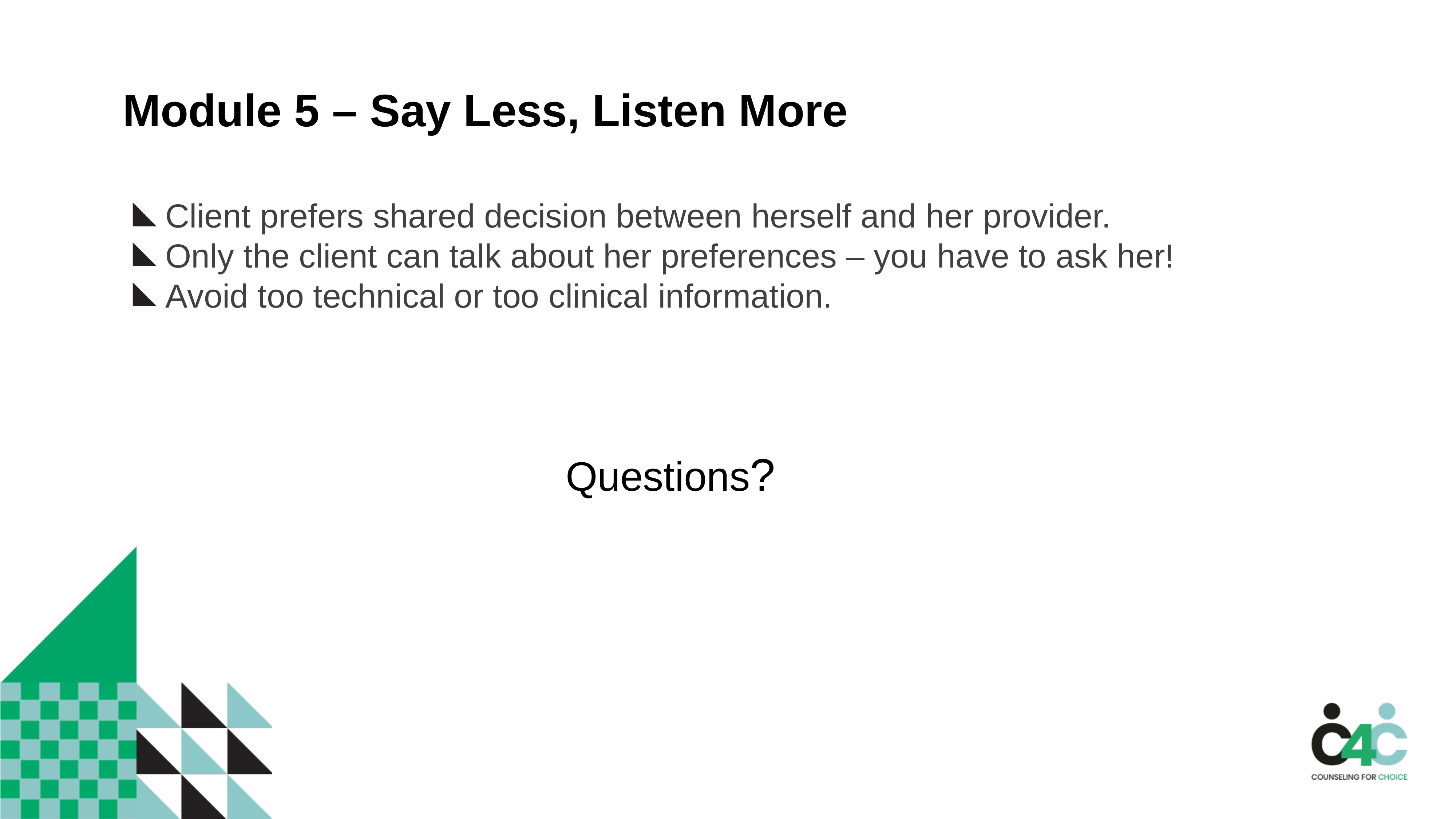

Module 5 – Say Less, Listen More
Client prefers shared decision between herself and her provider.
Only the client can talk about her preferences – you have to ask her!
Avoid too technical or too clinical information.

Questions?